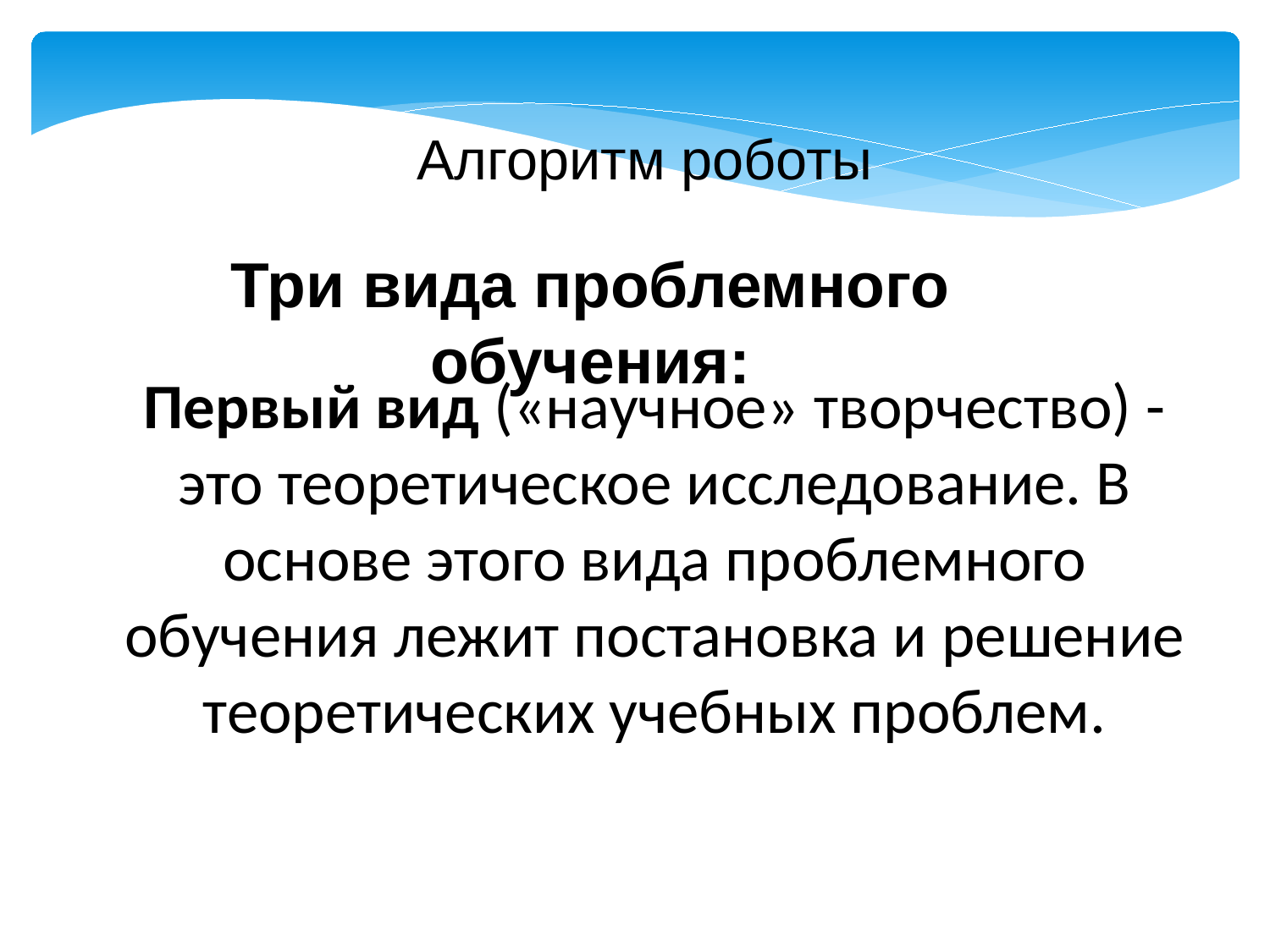

Алгоритм роботы

Три вида проблемного обучения:

Первый вид («научное» творчество) - это теоретическое исследование. В основе этого вида проблемного обучения лежит постановка и решение теоретических учебных проблем.